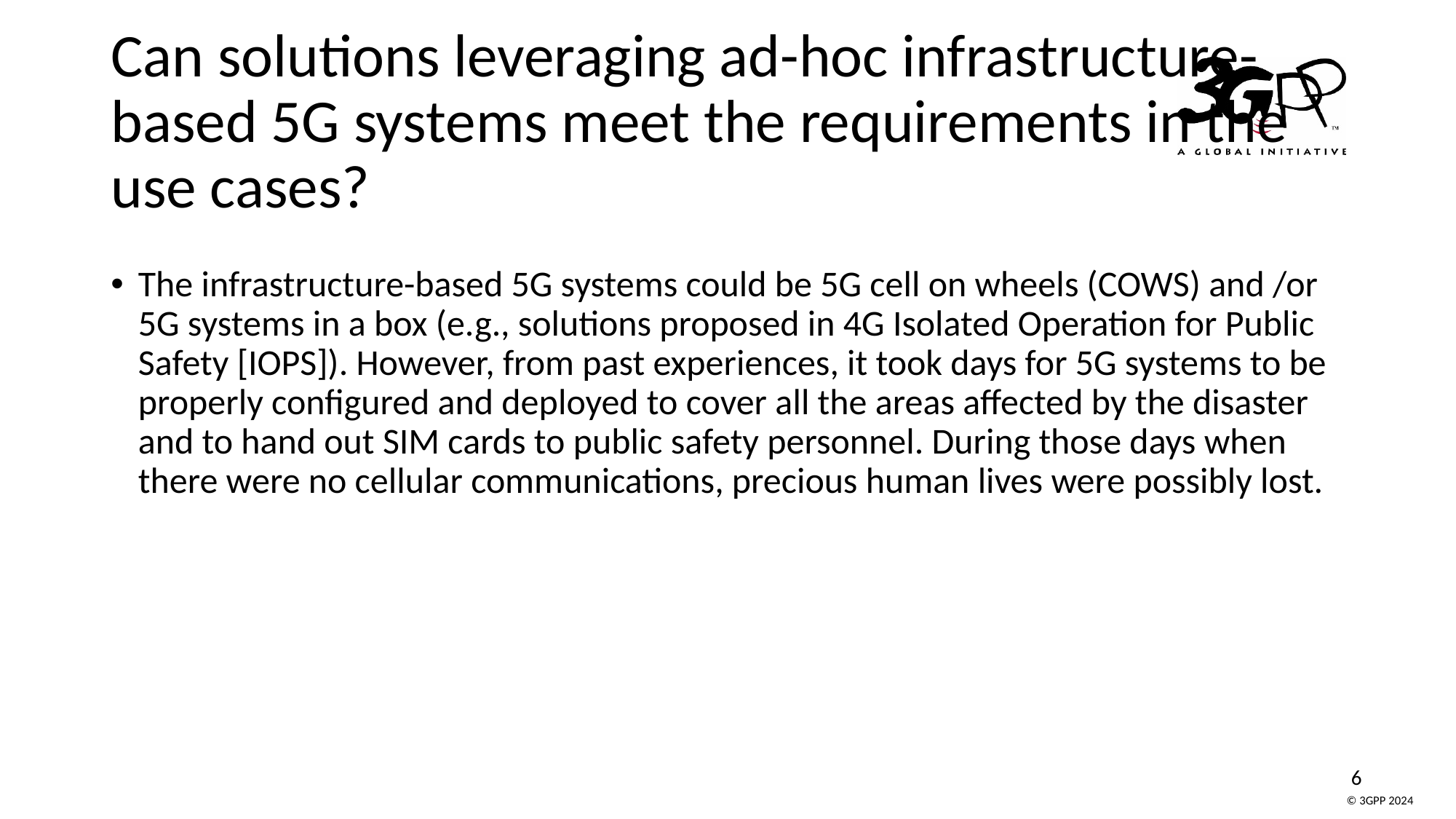

# Can solutions leveraging ad-hoc infrastructure-based 5G systems meet the requirements in the use cases?
The infrastructure-based 5G systems could be 5G cell on wheels (COWS) and /or 5G systems in a box (e.g., solutions proposed in 4G Isolated Operation for Public Safety [IOPS]). However, from past experiences, it took days for 5G systems to be properly configured and deployed to cover all the areas affected by the disaster and to hand out SIM cards to public safety personnel. During those days when there were no cellular communications, precious human lives were possibly lost.